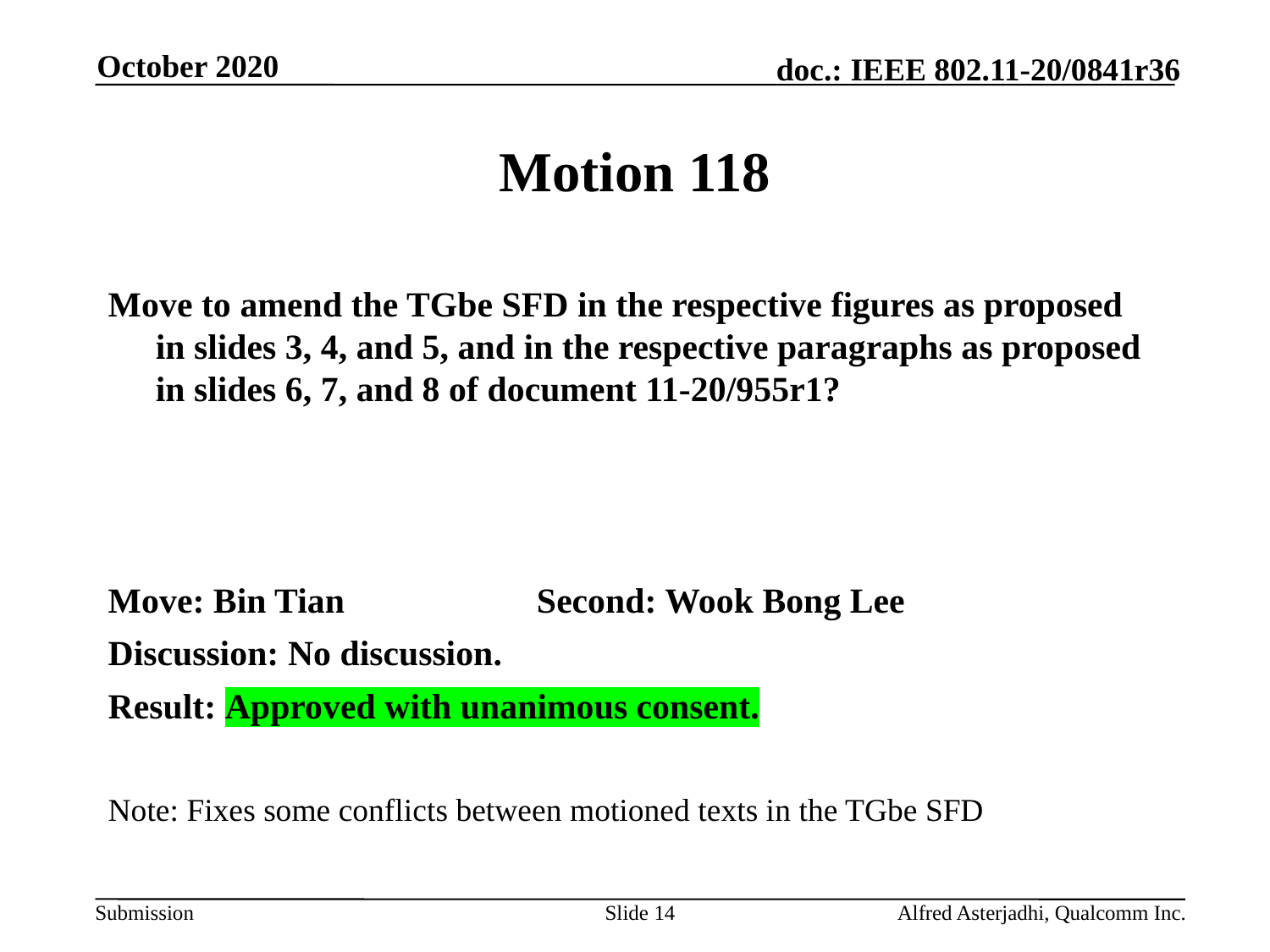

October 2020
# Motion 118
Move to amend the TGbe SFD in the respective figures as proposed in slides 3, 4, and 5, and in the respective paragraphs as proposed in slides 6, 7, and 8 of document 11-20/955r1?

Move: Bin Tian		Second: Wook Bong Lee
Discussion: No discussion.
Result: Approved with unanimous consent.

Note: Fixes some conflicts between motioned texts in the TGbe SFD
Slide 14
Alfred Asterjadhi, Qualcomm Inc.